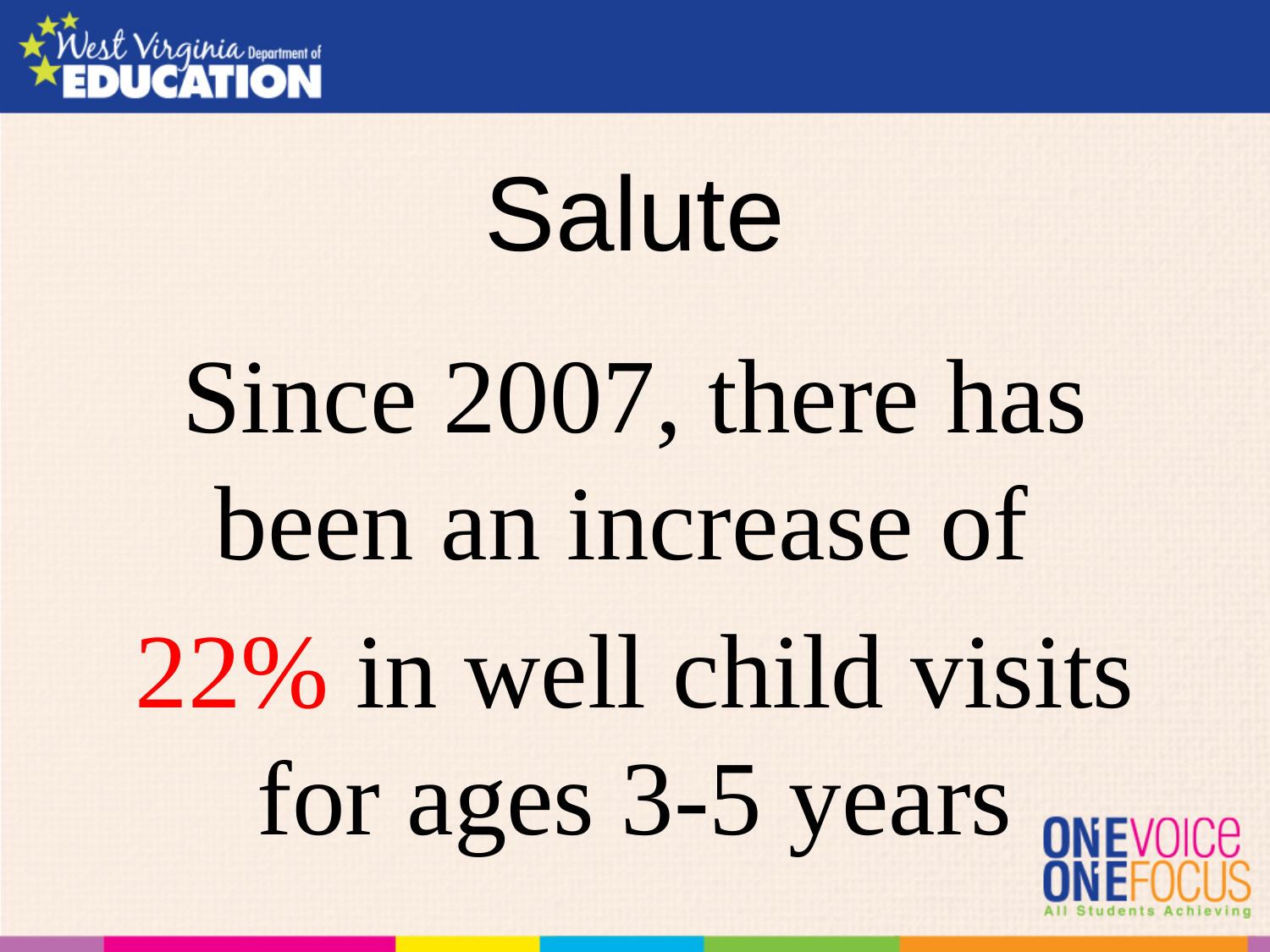

# Salute
Since 2007, there has been an increase of
22% in well child visits for ages 3-5 years